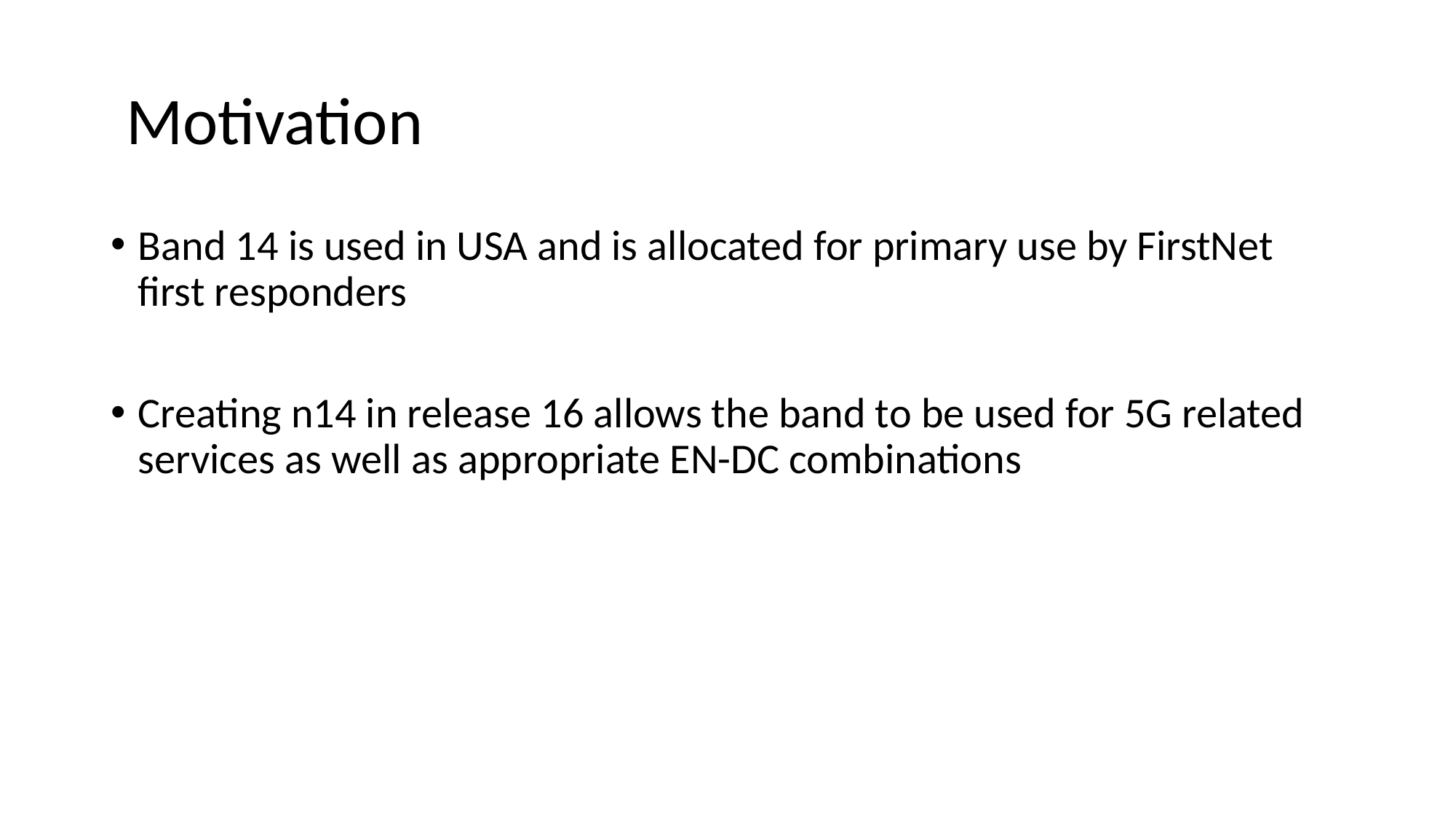

# Motivation
Band 14 is used in USA and is allocated for primary use by FirstNet first responders

Creating n14 in release 16 allows the band to be used for 5G related services as well as appropriate EN-DC combinations